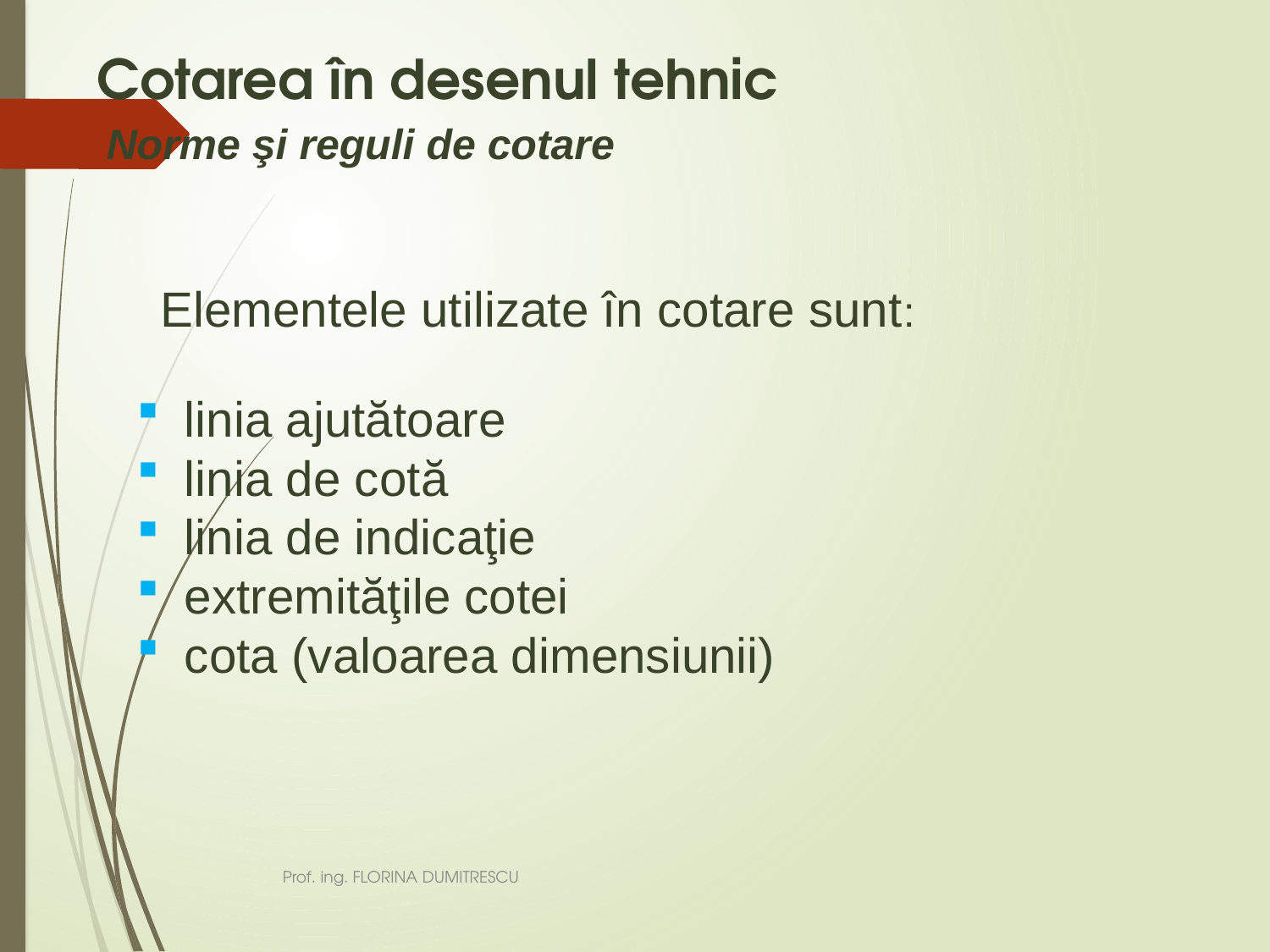

# Cotarea în desenul tehnic
	   Norme şi reguli de cotare
	Elementele utilizate în cotare sunt:

linia ajutătoare
linia de cotă
linia de indicaţie
extremităţile cotei
cota (valoarea dimensiunii)
Prof. ing. FLORINA DUMITRESCU